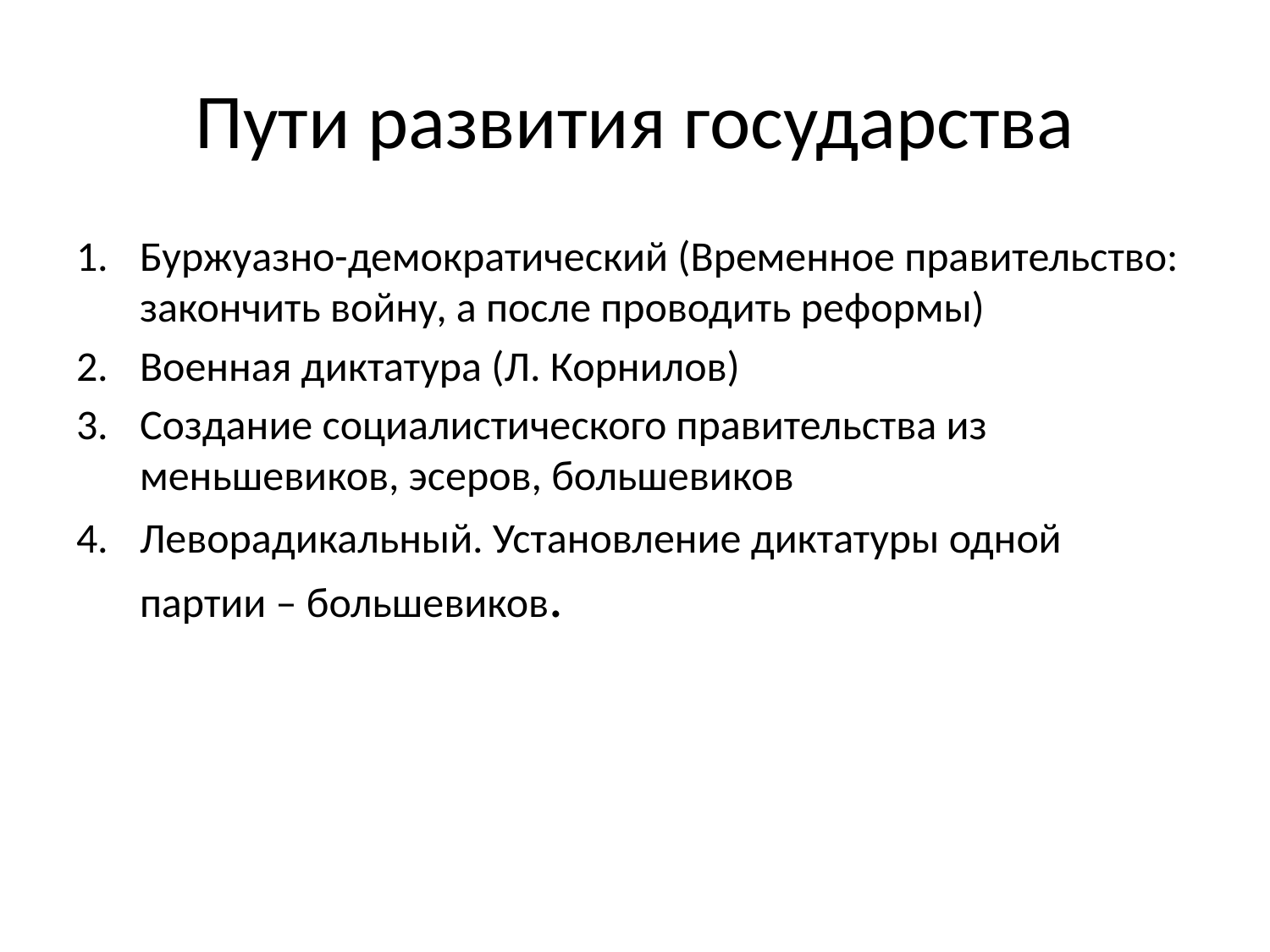

# Пути развития государства
Буржуазно-демократический (Временное правительство: закончить войну, а после проводить реформы)
Военная диктатура (Л. Корнилов)
Создание социалистического правительства из меньшевиков, эсеров, большевиков
Леворадикальный. Установление диктатуры одной партии – большевиков.